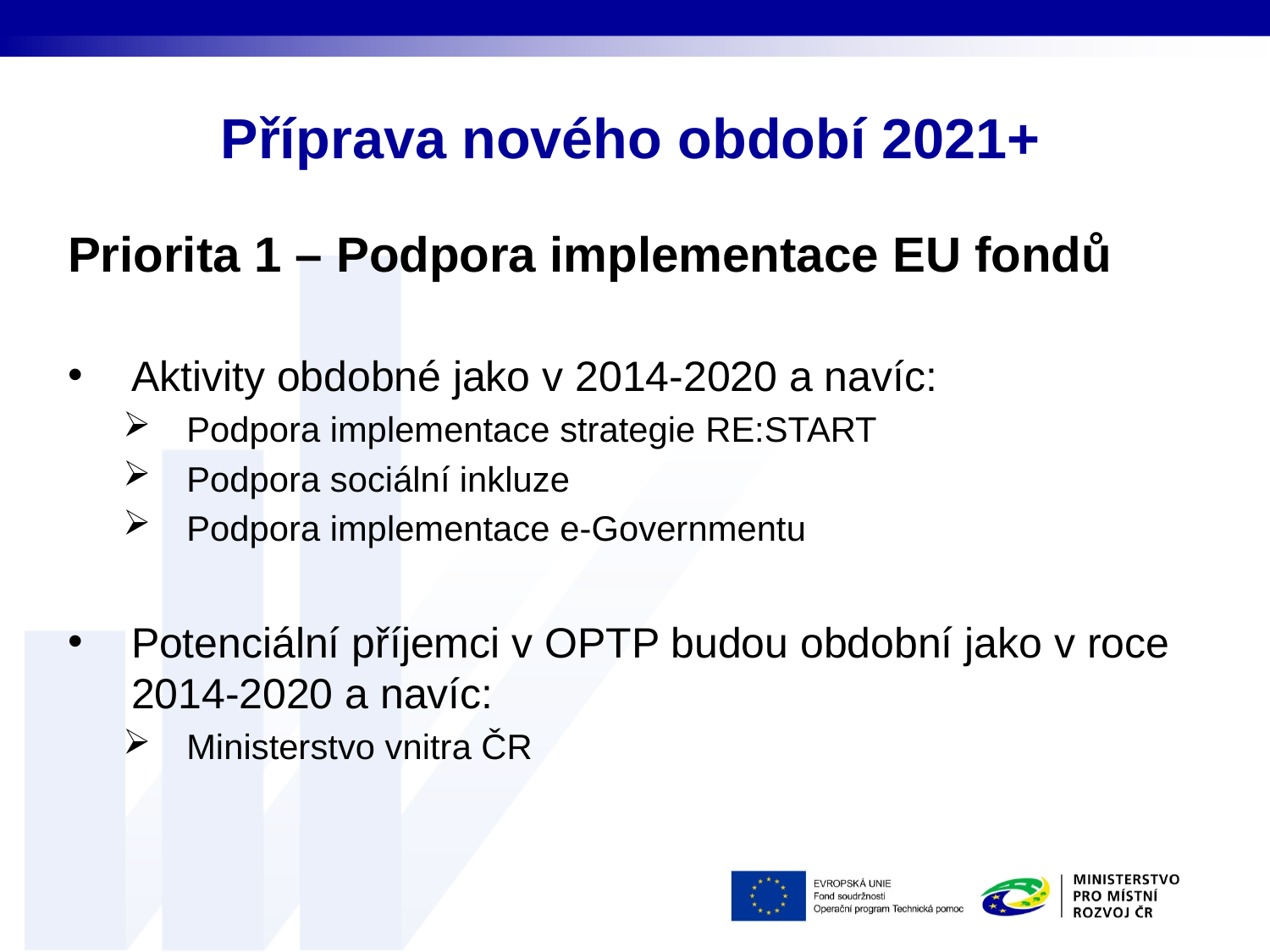

# Příprava nového období 2021+
Priorita 1 – Podpora implementace EU fondů

Aktivity obdobné jako v 2014-2020 a navíc:
Podpora implementace strategie RE:START
Podpora sociální inkluze
Podpora implementace e-Governmentu

Potenciální příjemci v OPTP budou obdobní jako v roce 2014-2020 a navíc:
Ministerstvo vnitra ČR